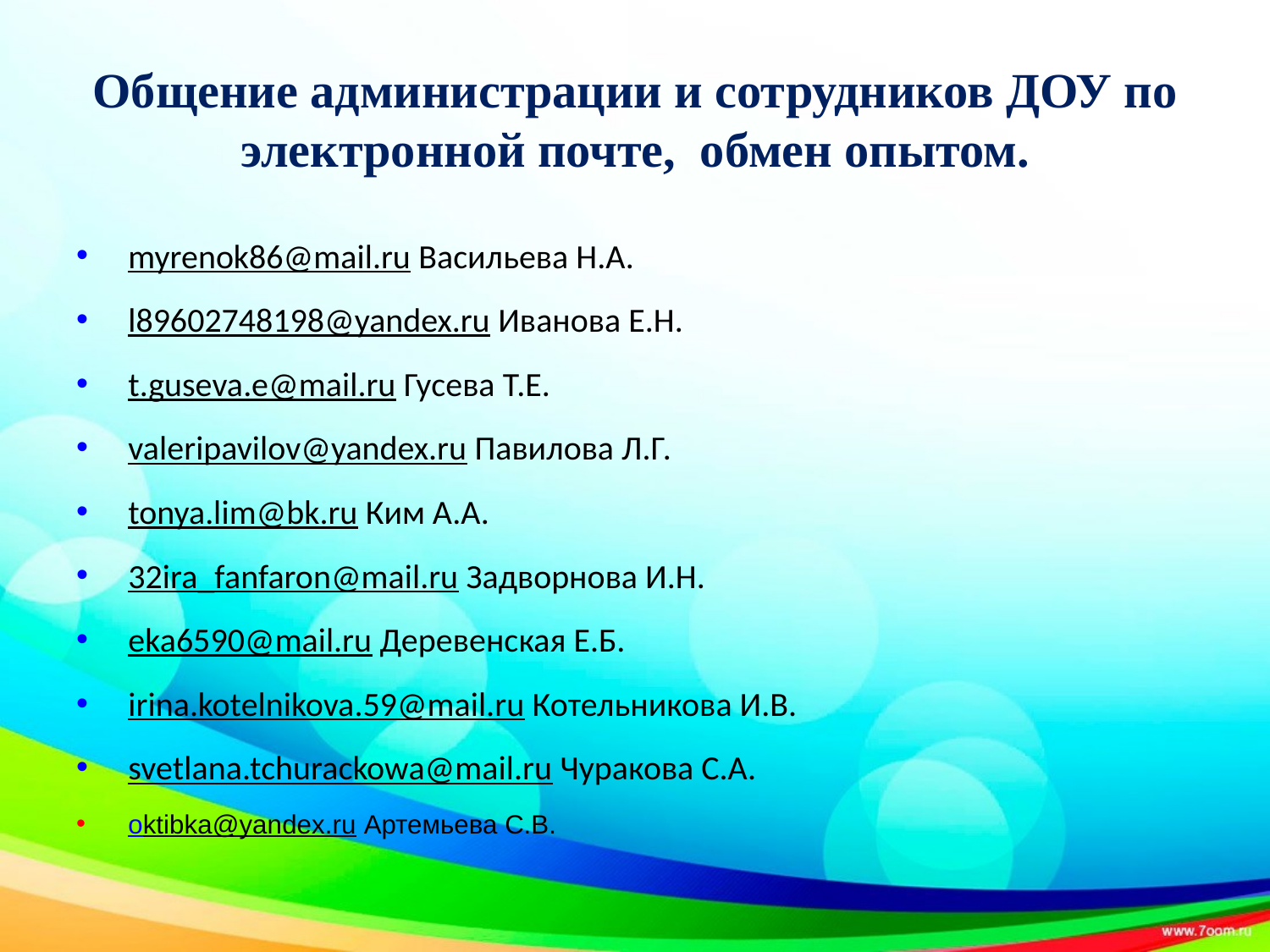

# Общение администрации и сотрудников ДОУ по электронной почте,  обмен опытом.
myrenok86@mail.ru Васильева Н.А.
l89602748198@yandex.ru Иванова Е.Н.
t.guseva.e@mail.ru Гусева Т.Е.
valeripavilov@yandex.ru Павилова Л.Г.
tonya.lim@bk.ru Ким А.А.
32ira_fanfaron@mail.ru Задворнова И.Н.
eka6590@mail.ru Деревенская Е.Б.
irina.kotelnikova.59@mail.ru Котельникова И.В.
svetlana.tchurackowa@mail.ru Чуракова С.А.
oktibka@yandex.ru Артемьева С.В.